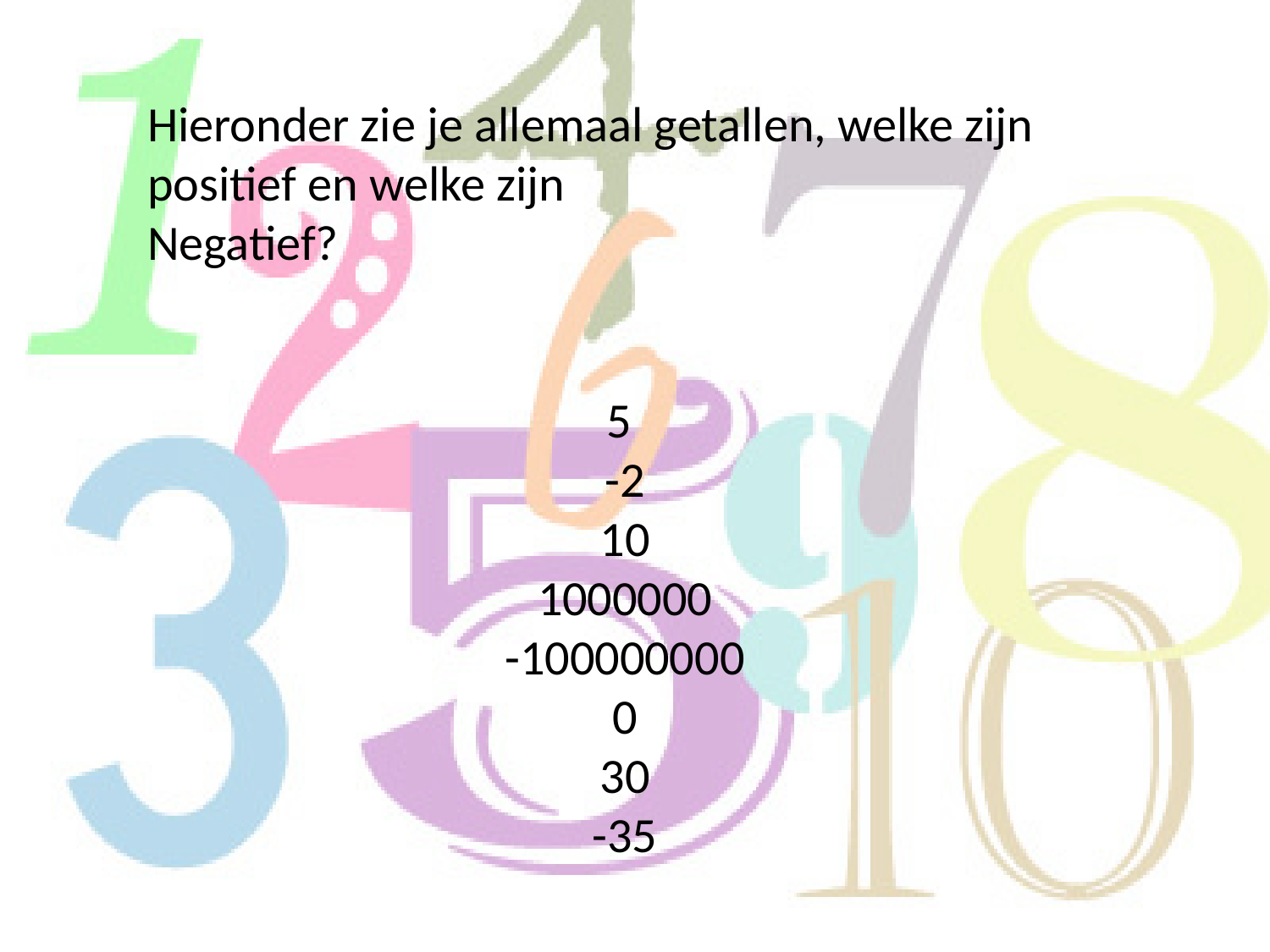

Hieronder zie je allemaal getallen, welke zijn positief en welke zijn
Negatief?

5
-2
10
1000000
-100000000
0
30
-35